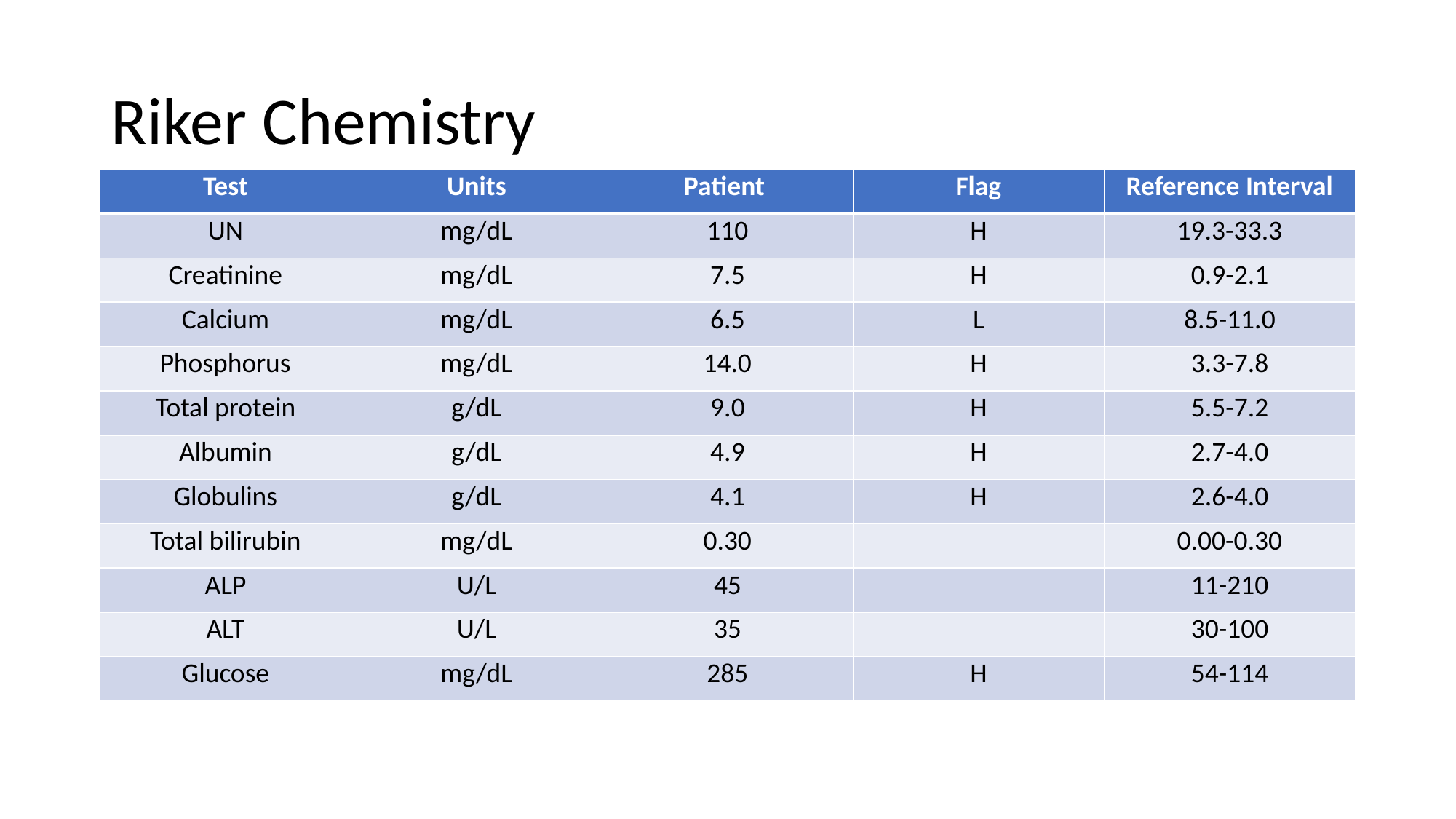

# Riker Chemistry
| Test | Units | Patient | Flag | Reference Interval |
| --- | --- | --- | --- | --- |
| UN | mg/dL | 110 | H | 19.3-33.3 |
| Creatinine | mg/dL | 7.5 | H | 0.9-2.1 |
| Calcium | mg/dL | 6.5 | L | 8.5-11.0 |
| Phosphorus | mg/dL | 14.0 | H | 3.3-7.8 |
| Total protein | g/dL | 9.0 | H | 5.5-7.2 |
| Albumin | g/dL | 4.9 | H | 2.7-4.0 |
| Globulins | g/dL | 4.1 | H | 2.6-4.0 |
| Total bilirubin | mg/dL | 0.30 |  | 0.00-0.30 |
| ALP | U/L | 45 |  | 11-210 |
| ALT | U/L | 35 |  | 30-100 |
| Glucose | mg/dL | 285 | H | 54-114 |